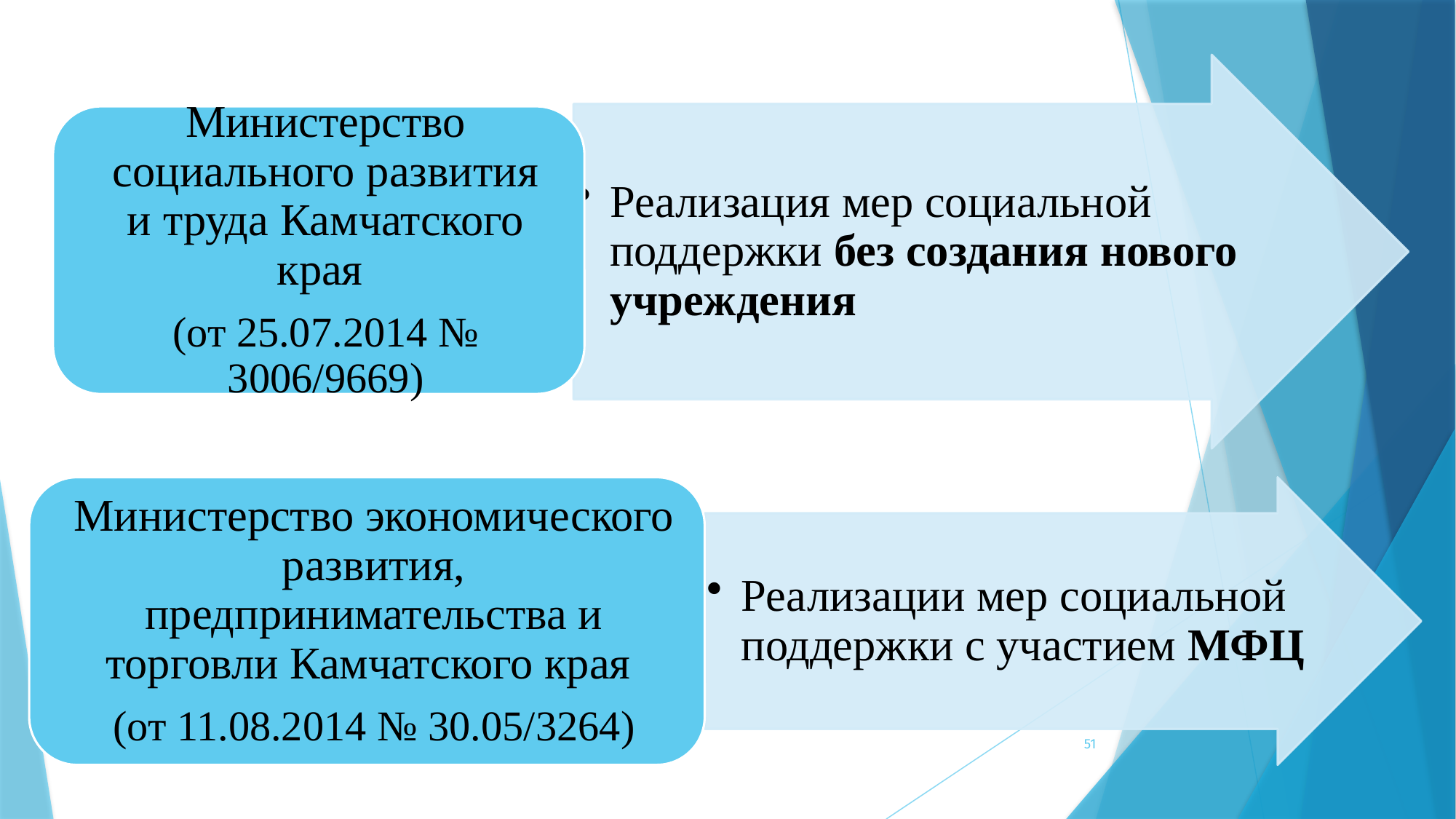

Реализация мер социальной поддержки без создания нового учреждения
Министерство социального развития и труда Камчатского края
(от 25.07.2014 № 3006/9669)
Реализации мер социальной поддержки с участием МФЦ
Министерство экономического развития, предпринимательства и торговли Камчатского края
(от 11.08.2014 № 30.05/3264)
51